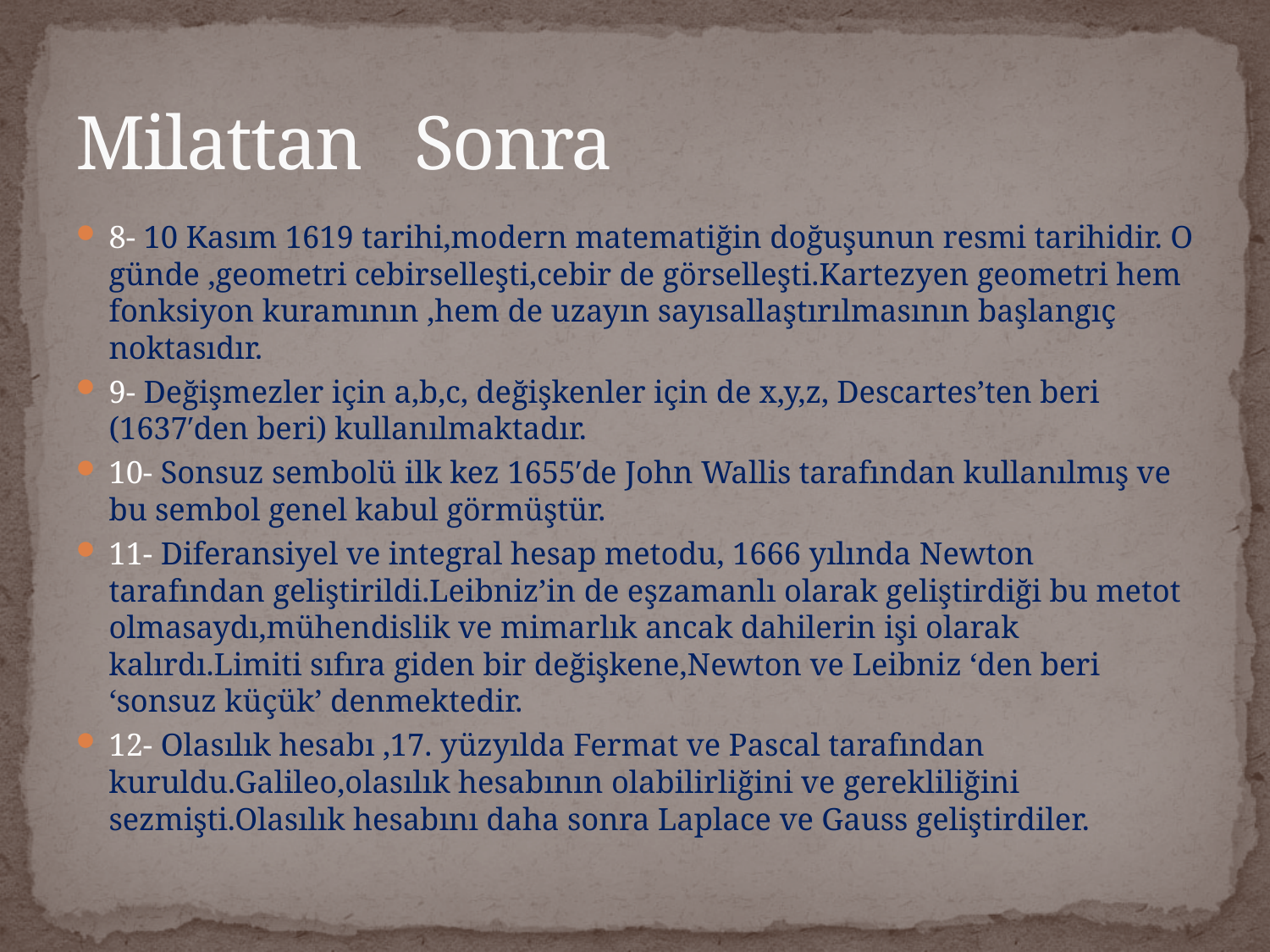

# Milattan   Sonra
8- 10 Kasım 1619 tarihi,modern matematiğin doğuşunun resmi tarihidir. O günde ,geometri cebirselleşti,cebir de görselleşti.Kartezyen geometri hem fonksiyon kuramının ,hem de uzayın sayısallaştırılmasının başlangıç noktasıdır.
9- Değişmezler için a,b,c, değişkenler için de x,y,z, Descartes’ten beri (1637′den beri) kullanılmaktadır.
10- Sonsuz sembolü ilk kez 1655′de John Wallis tarafından kullanılmış ve bu sembol genel kabul görmüştür.
11- Diferansiyel ve integral hesap metodu, 1666 yılında Newton tarafından geliştirildi.Leibniz’in de eşzamanlı olarak geliştirdiği bu metot olmasaydı,mühendislik ve mimarlık ancak dahilerin işi olarak kalırdı.Limiti sıfıra giden bir değişkene,Newton ve Leibniz ‘den beri ‘sonsuz küçük’ denmektedir.
12- Olasılık hesabı ,17. yüzyılda Fermat ve Pascal tarafından kuruldu.Galileo,olasılık hesabının olabilirliğini ve gerekliliğini sezmişti.Olasılık hesabını daha sonra Laplace ve Gauss geliştirdiler.